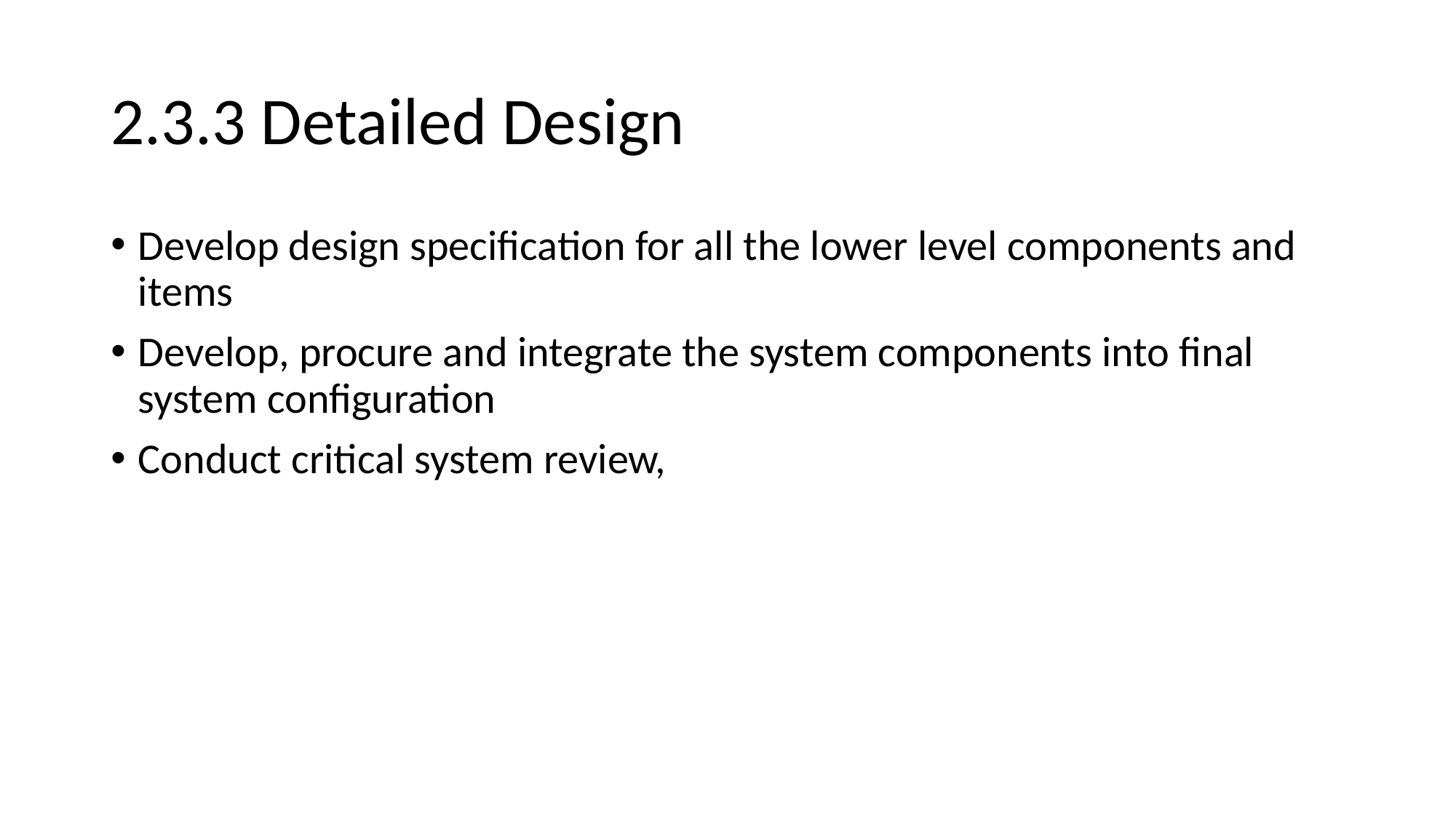

# 2.3.3 Detailed Design
Develop design specification for all the lower level components and items
Develop, procure and integrate the system components into final system configuration
Conduct critical system review,